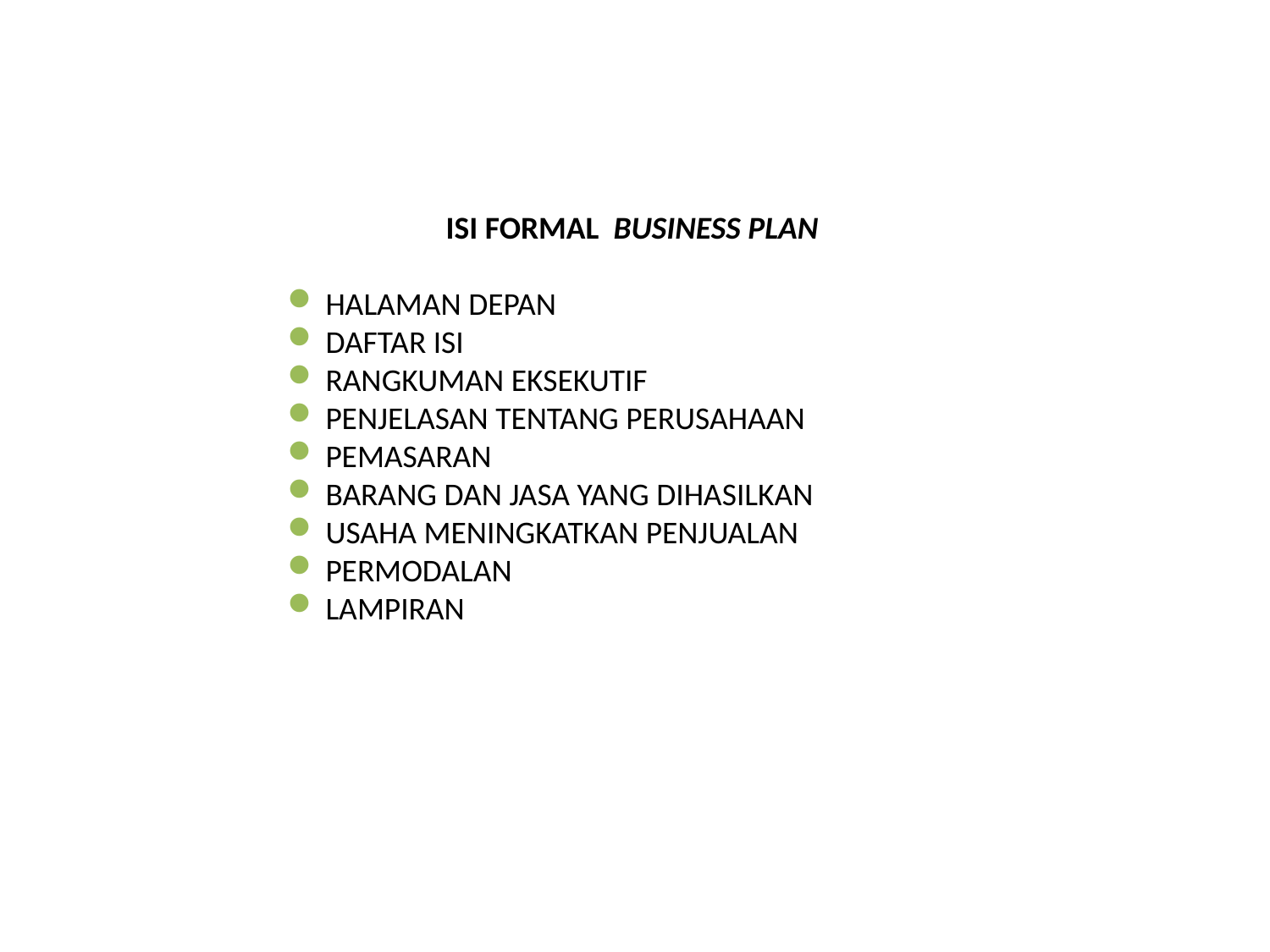

ISI FORMAL  BUSINESS PLAN

HALAMAN DEPAN
DAFTAR ISI
RANGKUMAN EKSEKUTIF
PENJELASAN TENTANG PERUSAHAAN
PEMASARAN
BARANG DAN JASA YANG DIHASILKAN
USAHA MENINGKATKAN PENJUALAN
PERMODALAN
LAMPIRAN